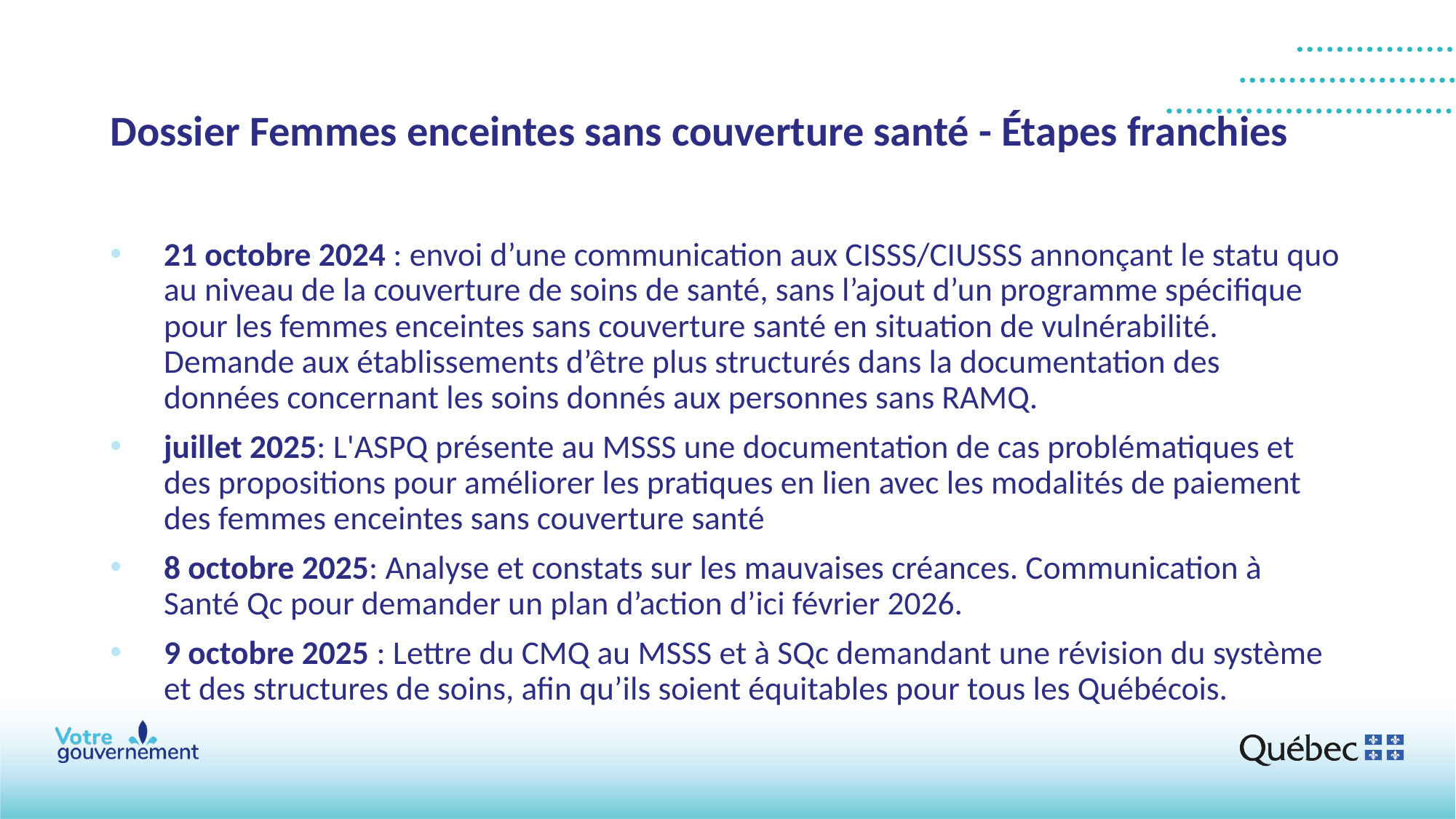

# Dossier Femmes enceintes sans couverture santé - Étapes franchies

21 octobre 2024 : envoi d’une communication aux CISSS/CIUSSS annonçant le statu quo au niveau de la couverture de soins de santé, sans l’ajout d’un programme spécifique pour les femmes enceintes sans couverture santé en situation de vulnérabilité. Demande aux établissements d’être plus structurés dans la documentation des données concernant les soins donnés aux personnes sans RAMQ.
juillet 2025: L'ASPQ présente au MSSS une documentation de cas problématiques et des propositions pour améliorer les pratiques en lien avec les modalités de paiement des femmes enceintes sans couverture santé
8 octobre 2025: Analyse et constats sur les mauvaises créances. Communication à Santé Qc pour demander un plan d’action d’ici février 2026.
9 octobre 2025 : Lettre du CMQ au MSSS et à SQc demandant une révision du système et des structures de soins, afin qu’ils soient équitables pour tous les Québécois.